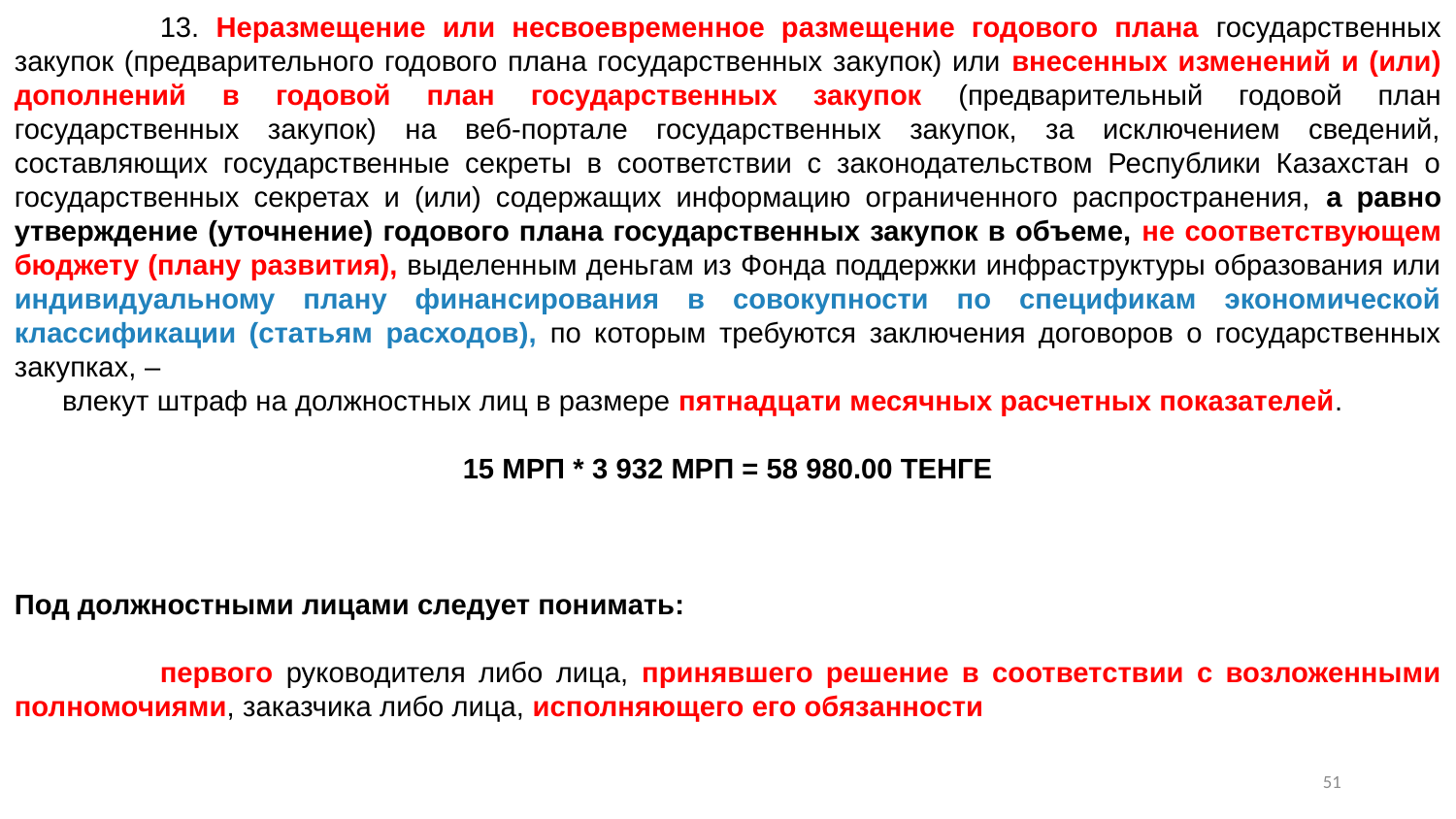

13. Неразмещение или несвоевременное размещение годового плана государственных закупок (предварительного годового плана государственных закупок) или внесенных изменений и (или) дополнений в годовой план государственных закупок (предварительный годовой план государственных закупок) на веб-портале государственных закупок, за исключением сведений, составляющих государственные секреты в соответствии с законодательством Республики Казахстан о государственных секретах и (или) содержащих информацию ограниченного распространения, а равно утверждение (уточнение) годового плана государственных закупок в объеме, не соответствующем бюджету (плану развития), выделенным деньгам из Фонда поддержки инфраструктуры образования или индивидуальному плану финансирования в совокупности по спецификам экономической классификации (статьям расходов), по которым требуются заключения договоров о государственных закупках, –
      влекут штраф на должностных лиц в размере пятнадцати месячных расчетных показателей.

15 МРП * 3 932 МРП = 58 980.00 ТЕНГЕ

Под должностными лицами следует понимать:

	первого руководителя либо лица, принявшего решение в соответствии с возложенными полномочиями, заказчика либо лица, исполняющего его обязанности
51